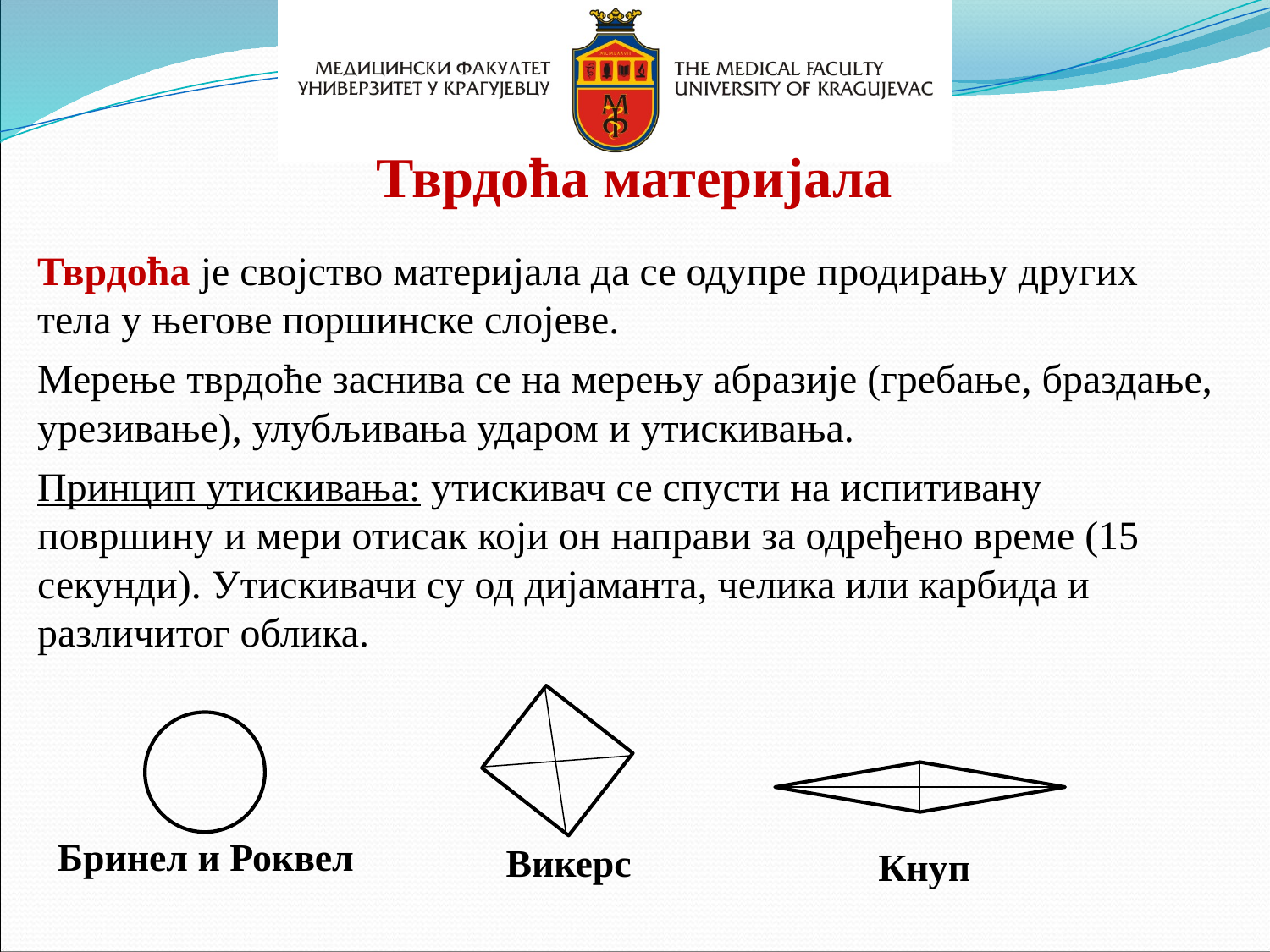

Тврдоћа материјала
Тврдоћа је својство материјала да се одупре продирању других тела у његове поршинске слојеве.
Мерење тврдоће заснива се на мерењу абразије (гребање, браздање, урезивање), улубљивања ударом и утискивања.
Принцип утискивања: утискивач се спусти на испитивану површину и мери отисак који он направи за одређено време (15 секунди). Утискивачи су од дијаманта, челика или карбида и различитог облика.

Бринел и Роквел
Викерс
Кнуп